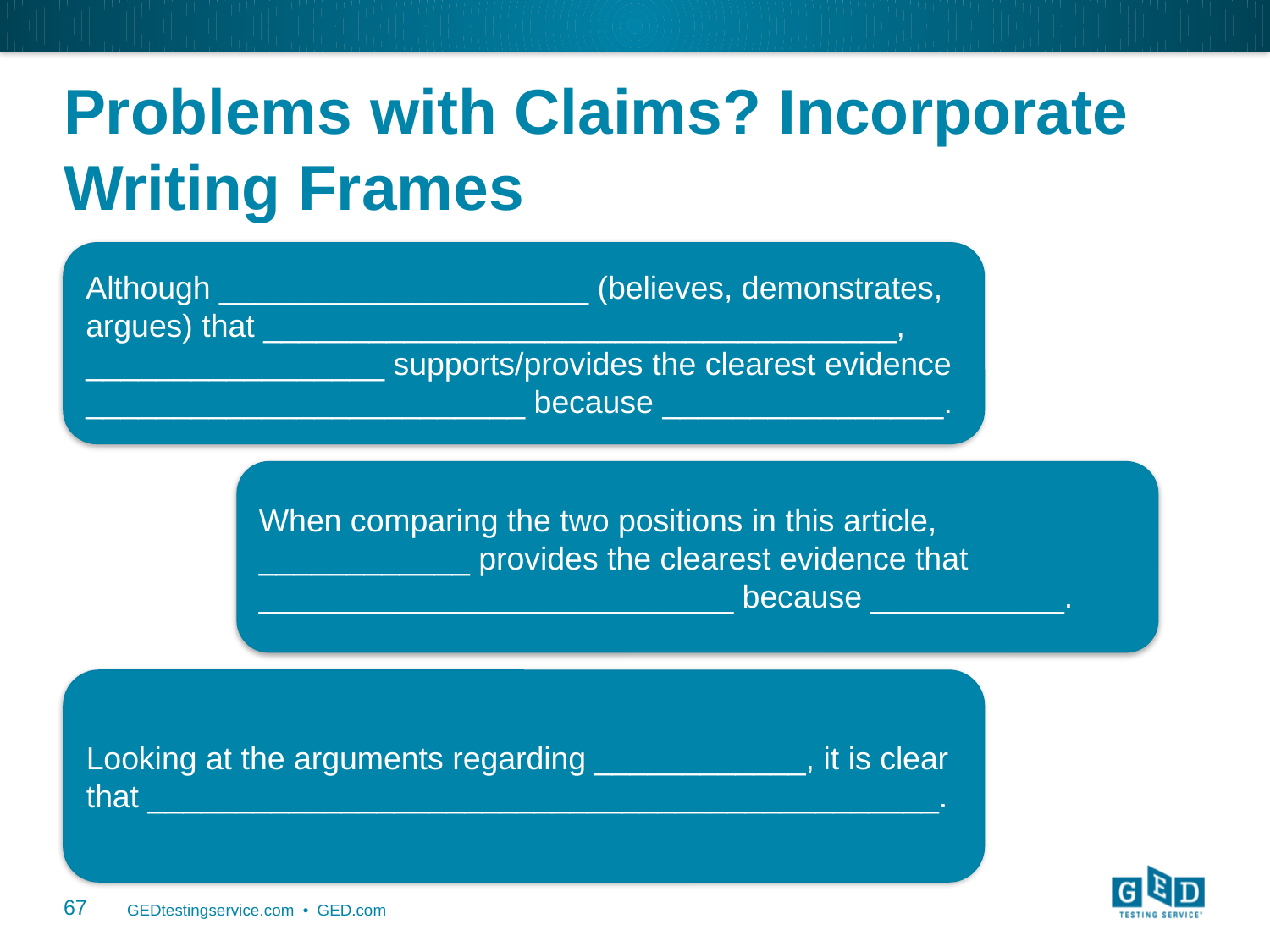

# Problems with Claims? Incorporate Writing Frames
Although _____________________ (believes, demonstrates, argues) that ____________________________________, _________________ supports/provides the clearest evidence _________________________ because ________________.
When comparing the two positions in this article, ____________ provides the clearest evidence that ___________________________ because ___________.
Looking at the arguments regarding ____________, it is clear that _____________________________________________.
67